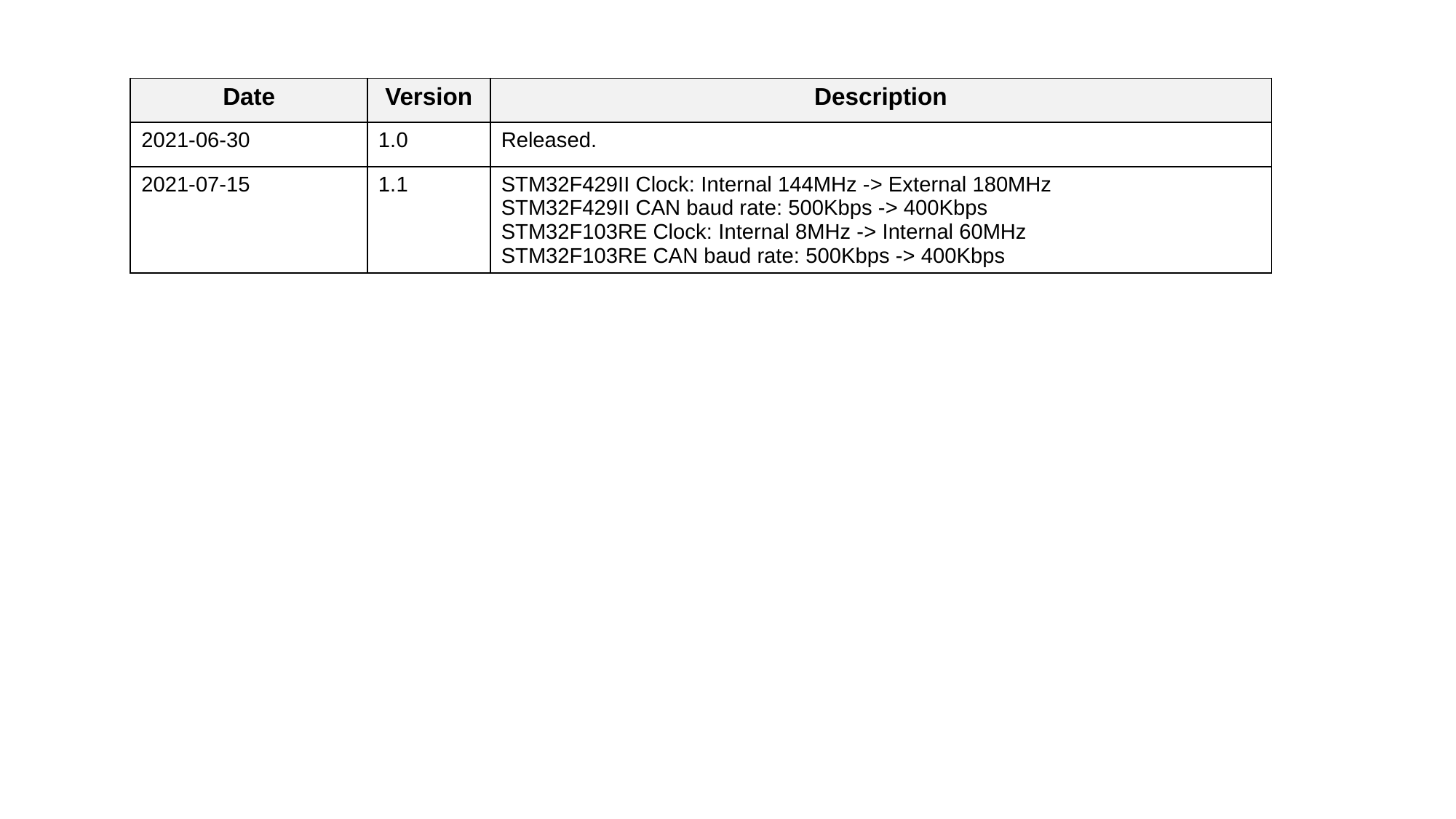

| Date | Version | Description |
| --- | --- | --- |
| 2021-06-30 | 1.0 | Released. |
| 2021-07-15 | 1.1 | STM32F429II Clock: Internal 144MHz -> External 180MHz STM32F429II CAN baud rate: 500Kbps -> 400Kbps STM32F103RE Clock: Internal 8MHz -> Internal 60MHz STM32F103RE CAN baud rate: 500Kbps -> 400Kbps |